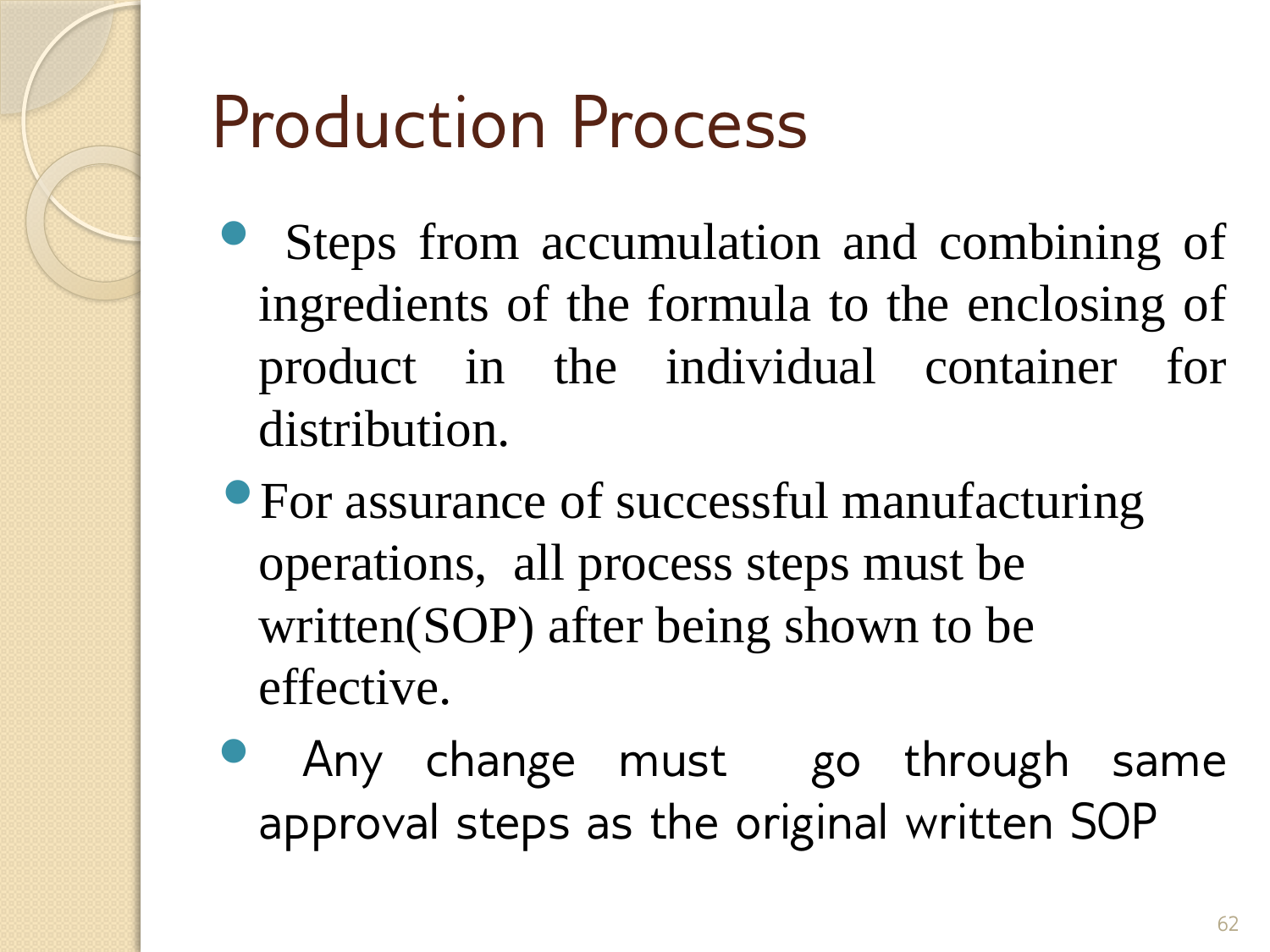

# Production Process
 Steps from accumulation and combining of ingredients of the formula to the enclosing of product in the individual container for distribution.
For assurance of successful manufacturing operations,  all process steps must be written(SOP) after being shown to be effective.
 Any change must  go through same approval steps as the original written SOP
62